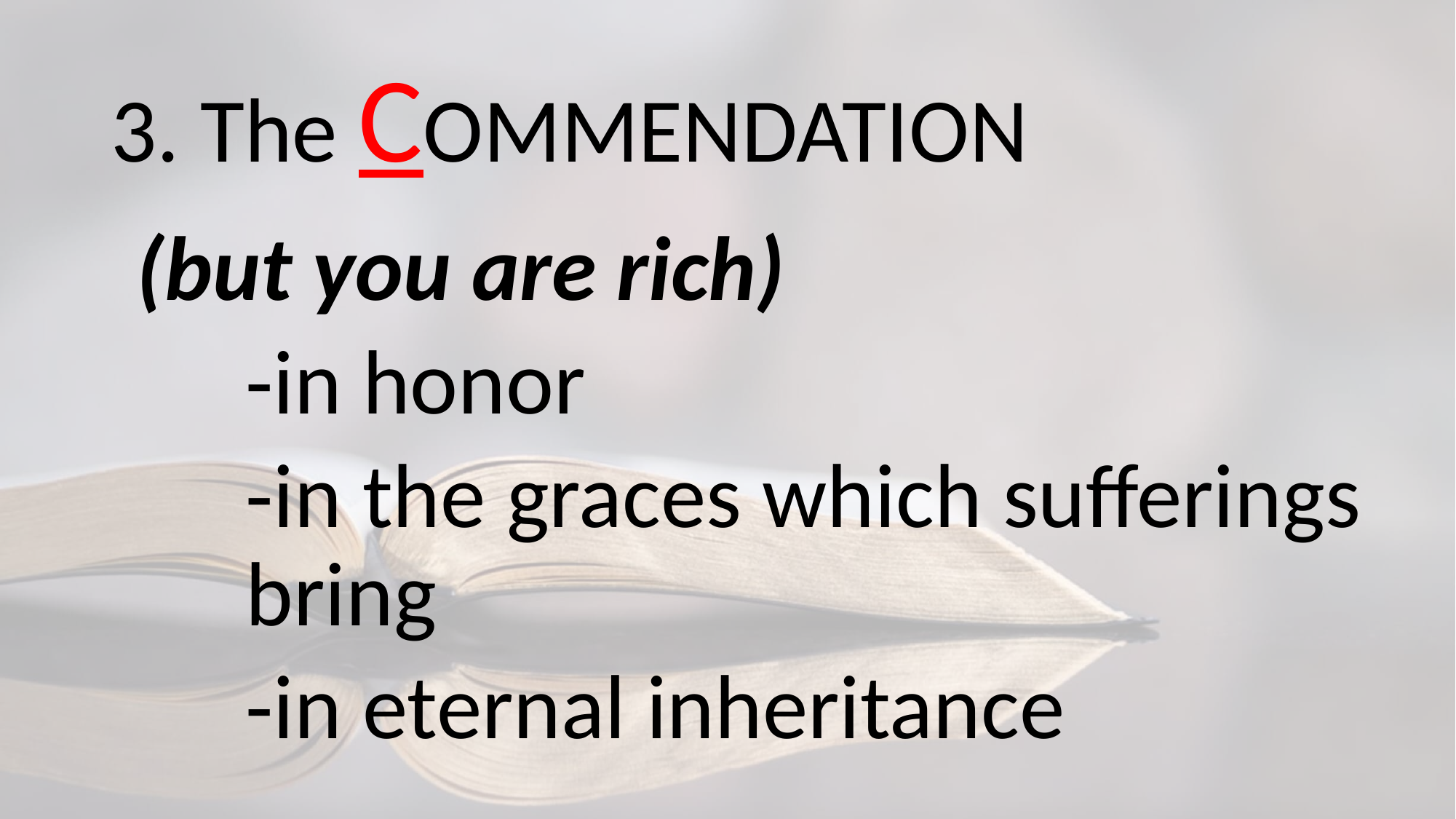

# 3. The COMMENDATION
(but you are rich)
	-in honor
	-in the graces which sufferings 	bring
	-in eternal inheritance